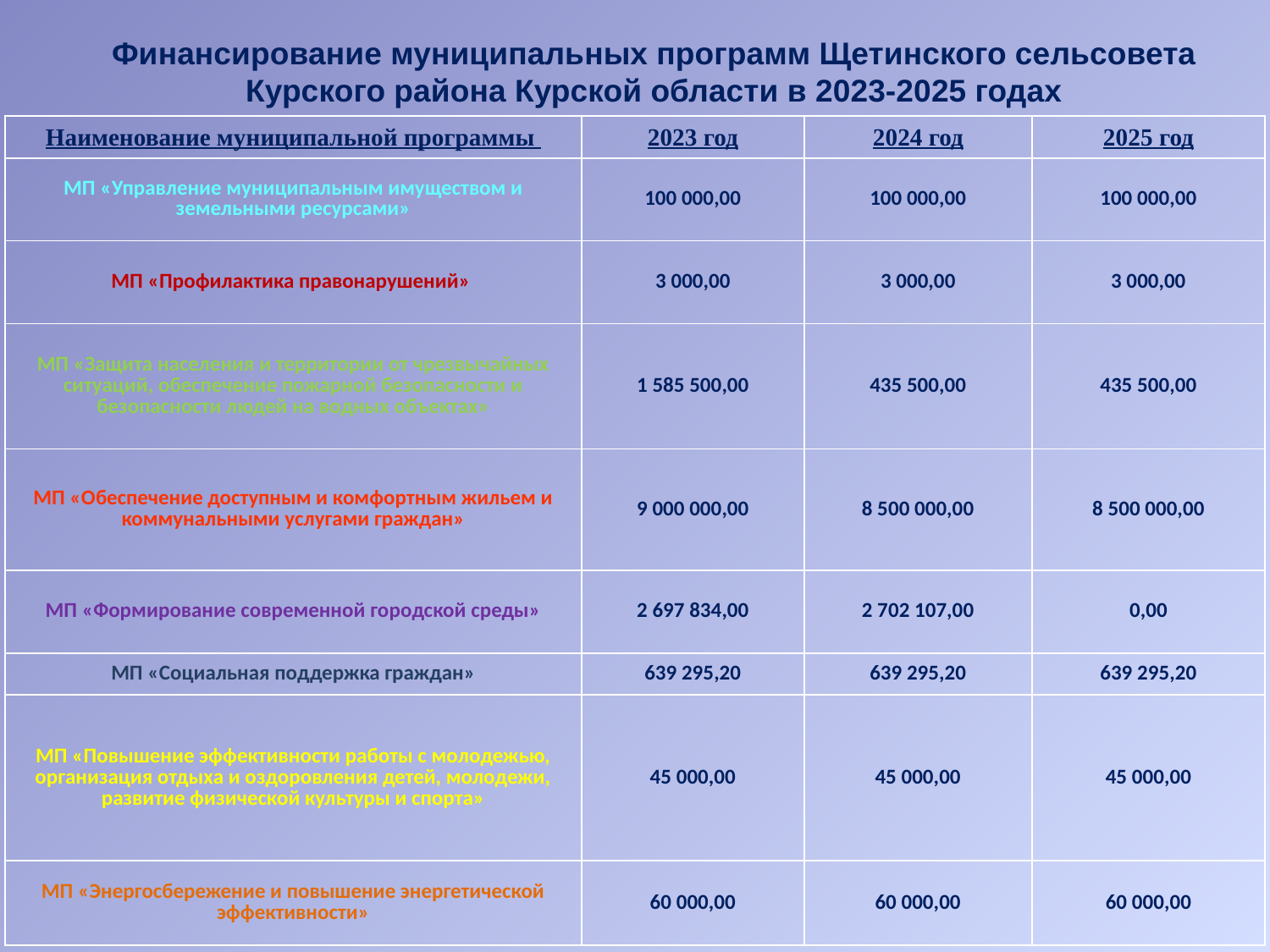

# Финансирование муниципальных программ Щетинского сельсовета Курского района Курской области в 2023-2025 годах
| Наименование муниципальной программы | 2023 год | 2024 год | 2025 год |
| --- | --- | --- | --- |
| МП «Управление муниципальным имуществом и земельными ресурсами» | 100 000,00 | 100 000,00 | 100 000,00 |
| МП «Профилактика правонарушений» | 3 000,00 | 3 000,00 | 3 000,00 |
| МП «Защита населения и территории от чрезвычайных ситуаций, обеспечение пожарной безопасности и безопасности людей на водных объектах» | 1 585 500,00 | 435 500,00 | 435 500,00 |
| МП «Обеспечение доступным и комфортным жильем и коммунальными услугами граждан» | 9 000 000,00 | 8 500 000,00 | 8 500 000,00 |
| МП «Формирование современной городской среды» | 2 697 834,00 | 2 702 107,00 | 0,00 |
| МП «Социальная поддержка граждан» | 639 295,20 | 639 295,20 | 639 295,20 |
| МП «Повышение эффективности работы с молодежью, организация отдыха и оздоровления детей, молодежи, развитие физической культуры и спорта» | 45 000,00 | 45 000,00 | 45 000,00 |
| МП «Энергосбережение и повышение энергетической эффективности» | 60 000,00 | 60 000,00 | 60 000,00 |